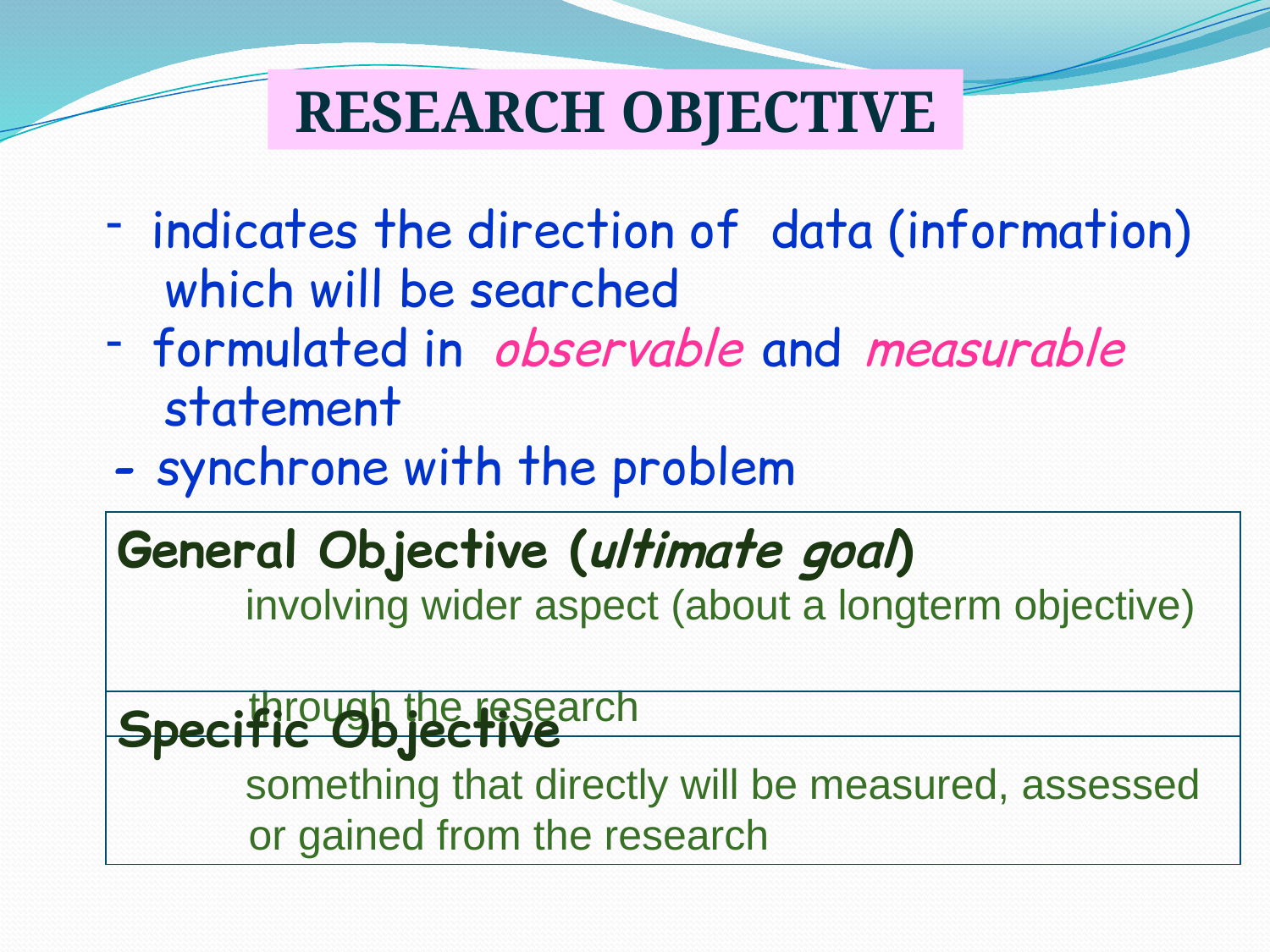

RESEARCH OBJECTIVE
  indicates the direction of  data (information)
    which will be searched
  formulated in  observable and measurable
    statement
- synchrone with the problem
General Objective (ultimate goal)
	involving wider aspect (about a longterm objective)
           through the research
Specific Objective
	something that directly will be measured, assessed
           or gained from the research